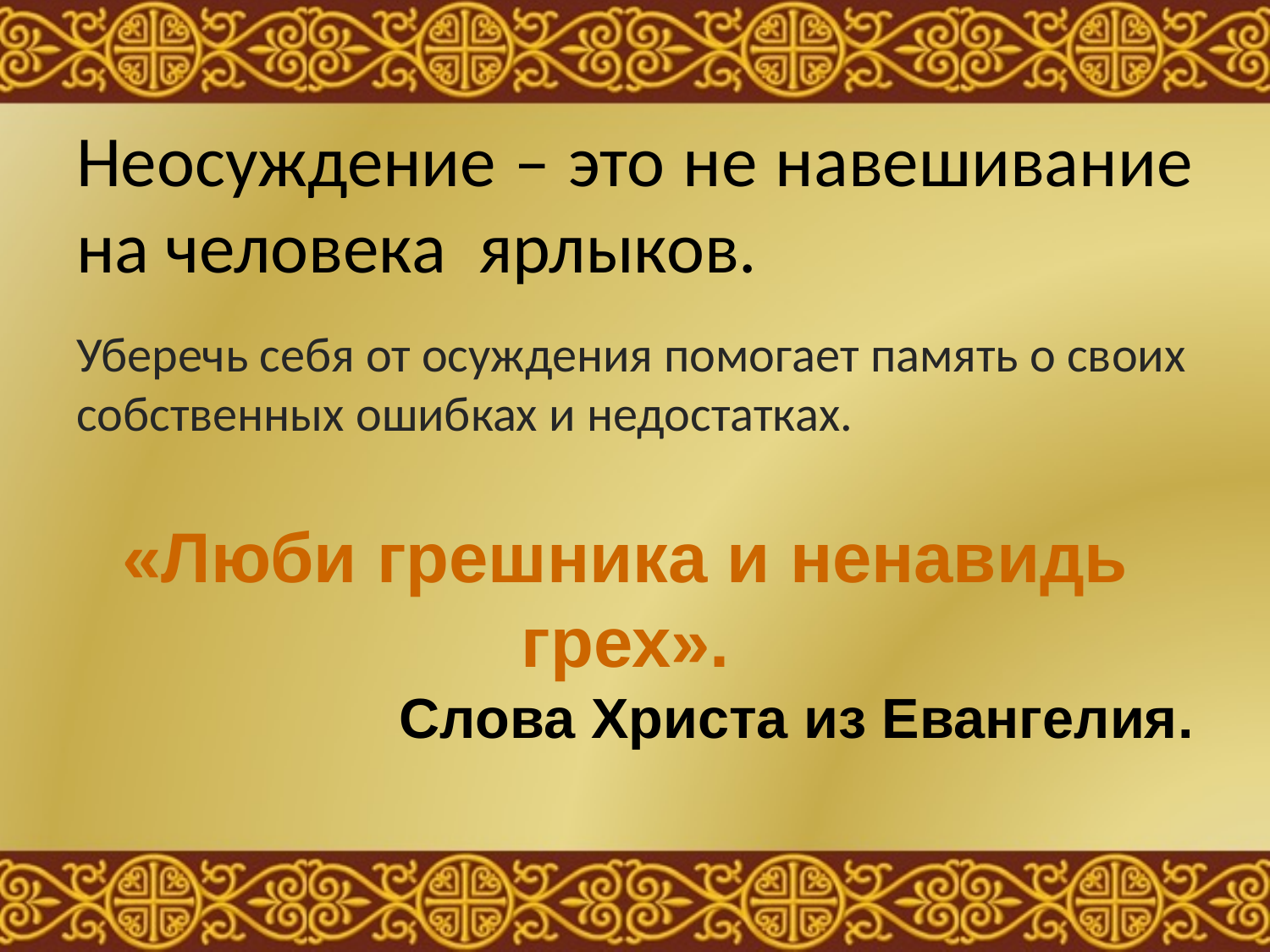

# Неосуждение – это не навешивание на человека  ярлыков.
Уберечь себя от осуждения помогает память о своих собственных ошибках и недостатках.
«Люби грешника и ненавидь грех».
Слова Христа из Евангелия.